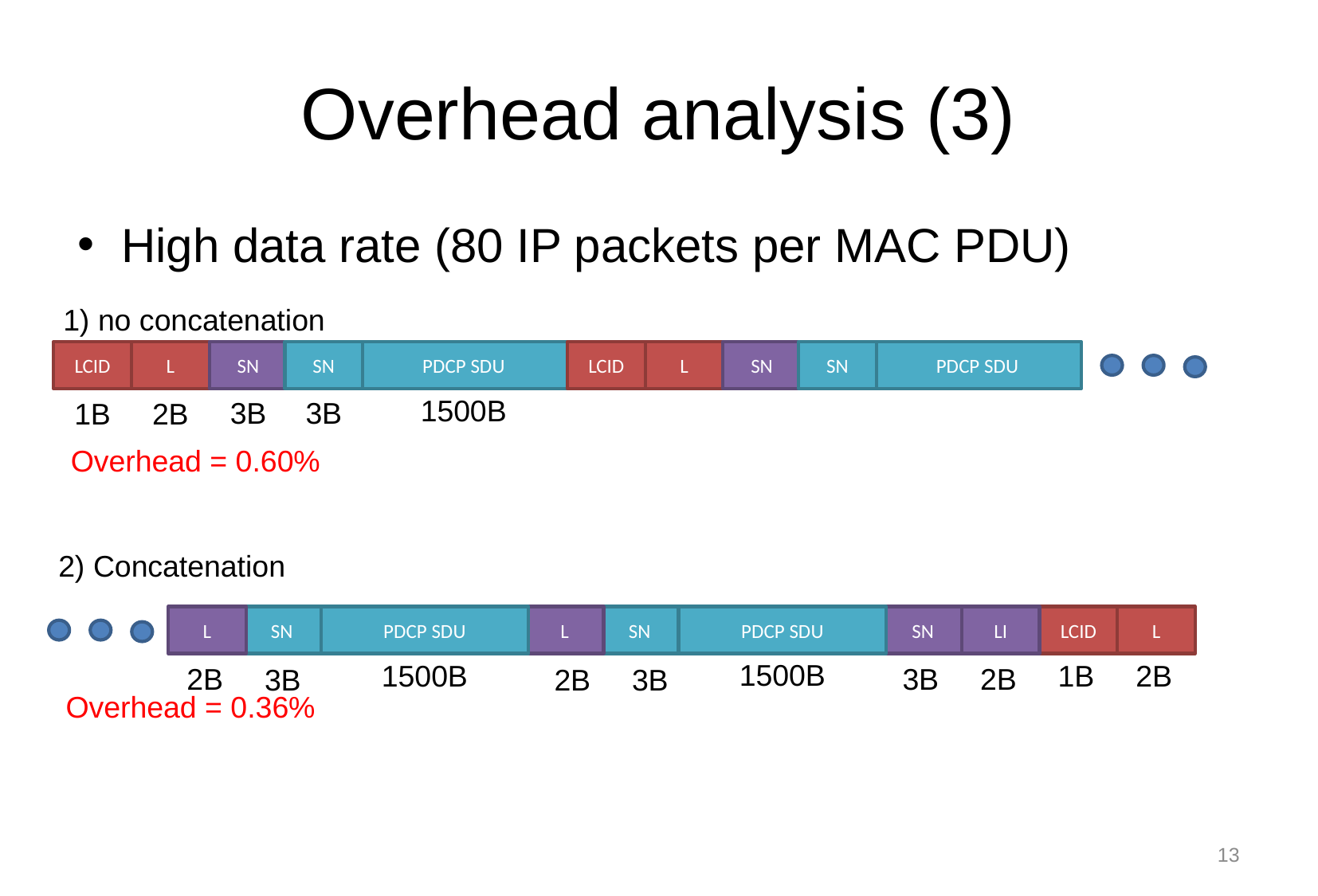

# Overhead analysis (3)
High data rate (80 IP packets per MAC PDU)
1) no concatenation
LCID
L
SN
SN
PDCP SDU
LCID
L
SN
SN
PDCP SDU

1500B
3B
3B
1B
2B
Overhead = 0.60%
2) Concatenation
L
SN
PDCP SDU
L
SN
PDCP SDU
SN
LI
LCID
L

1500B
1500B
1B
2B
3B
2B
2B
3B
2B
3B
Overhead = 0.36%
13